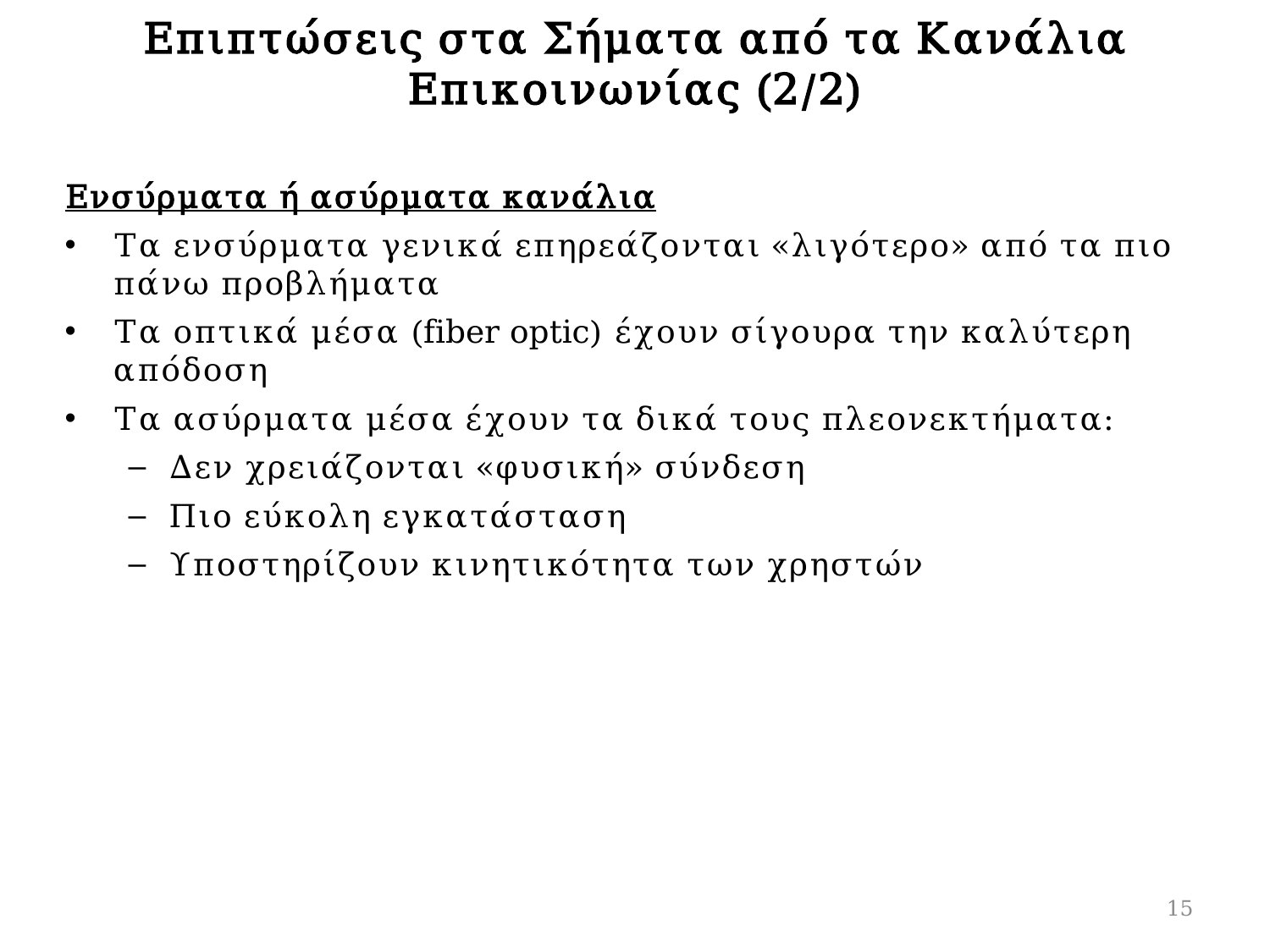

# Επιπτώσεις στα Σήματα από τα Κανάλια Επικοινωνίας (2/2)
Ενσύρματα ή ασύρματα κανάλια
Τα ενσύρματα γενικά επηρεάζονται «λιγότερο» από τα πιο πάνω προβλήματα
Τα οπτικά μέσα (fiber optic) έχουν σίγουρα την καλύτερη απόδοση
Τα ασύρματα μέσα έχουν τα δικά τους πλεονεκτήματα:
Δεν χρειάζονται «φυσική» σύνδεση
Πιο εύκολη εγκατάσταση
Υποστηρίζουν κινητικότητα των χρηστών
15